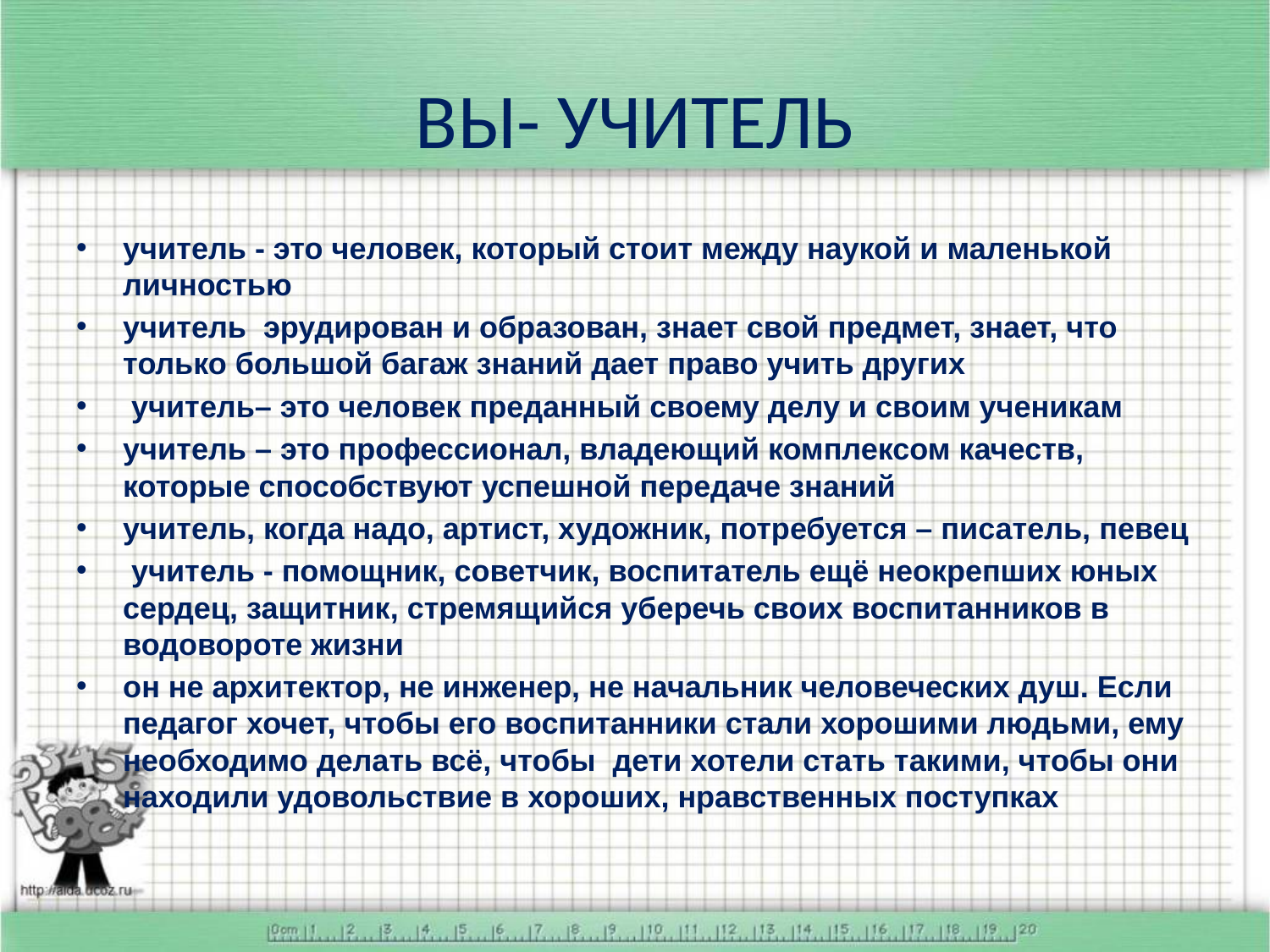

# ВЫ- УЧИТЕЛЬ
учитель - это человек, который стоит между наукой и маленькой личностью
учитель  эрудирован и образован, знает свой предмет, знает, что только большой багаж знаний дает право учить других
 учитель– это человек преданный своему делу и своим ученикам
учитель – это профессионал, владеющий комплексом качеств, которые способствуют успешной передаче знаний
учитель, когда надо, артист, художник, потребуется – писатель, певец
 учитель - помощник, советчик, воспитатель ещё неокрепших юных сердец, защитник, стремящийся уберечь своих воспитанников в водовороте жизни
он не архитектор, не инженер, не начальник человеческих душ. Если педагог хочет, чтобы его воспитанники стали хорошими людьми, ему необходимо делать всё, чтобы  дети хотели стать такими, чтобы они находили удовольствие в хороших, нравственных поступках